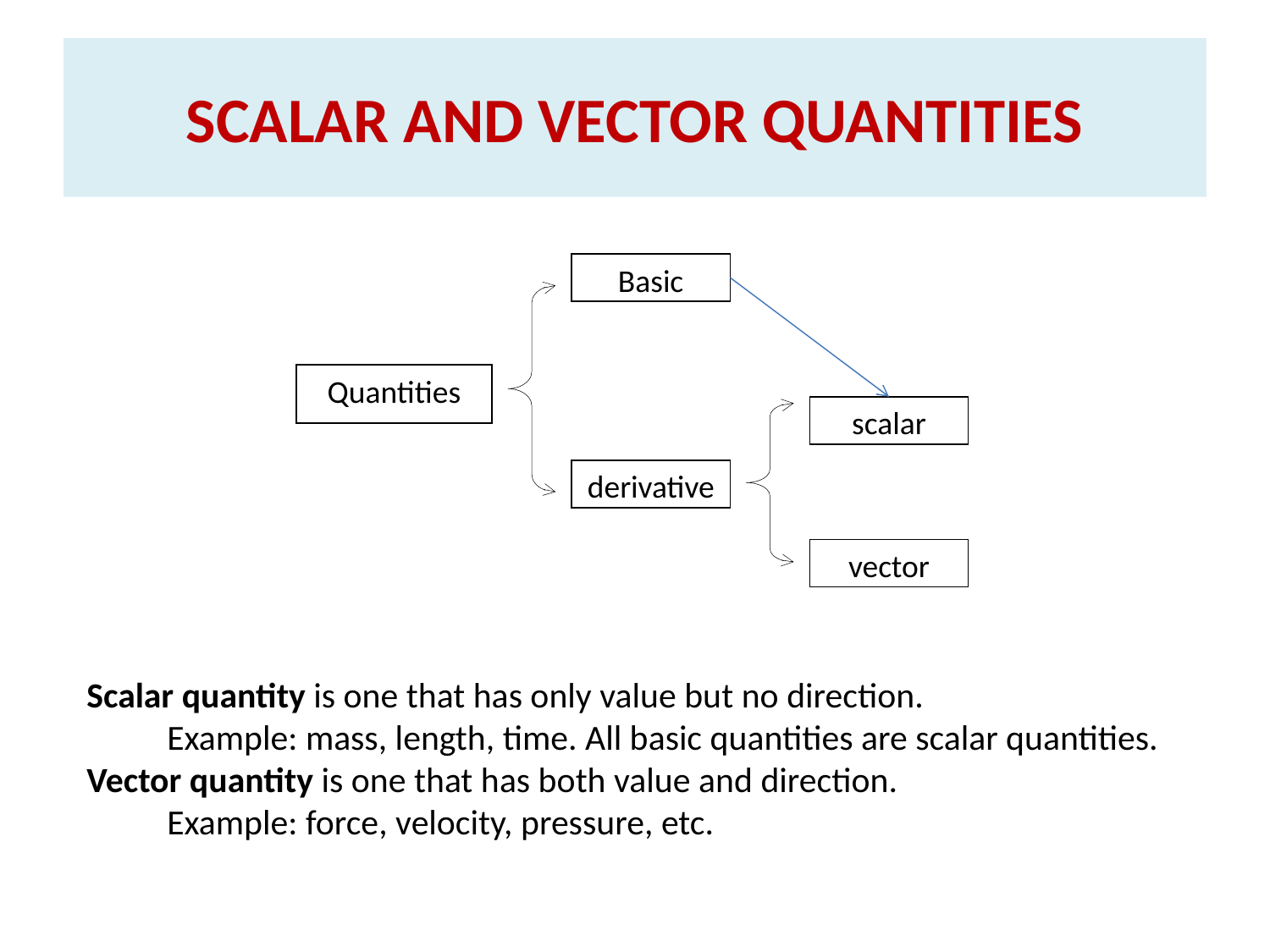

# SCALAR AND VECTOR QUANTITIES

Basic

Quantities
scalar

derivative
vector
Scalar quantity is one that has only value but no direction.
          Example: mass, length, time. All basic quantities are scalar quantities.
Vector quantity is one that has both value and direction.
          Example: force, velocity, pressure, etc.